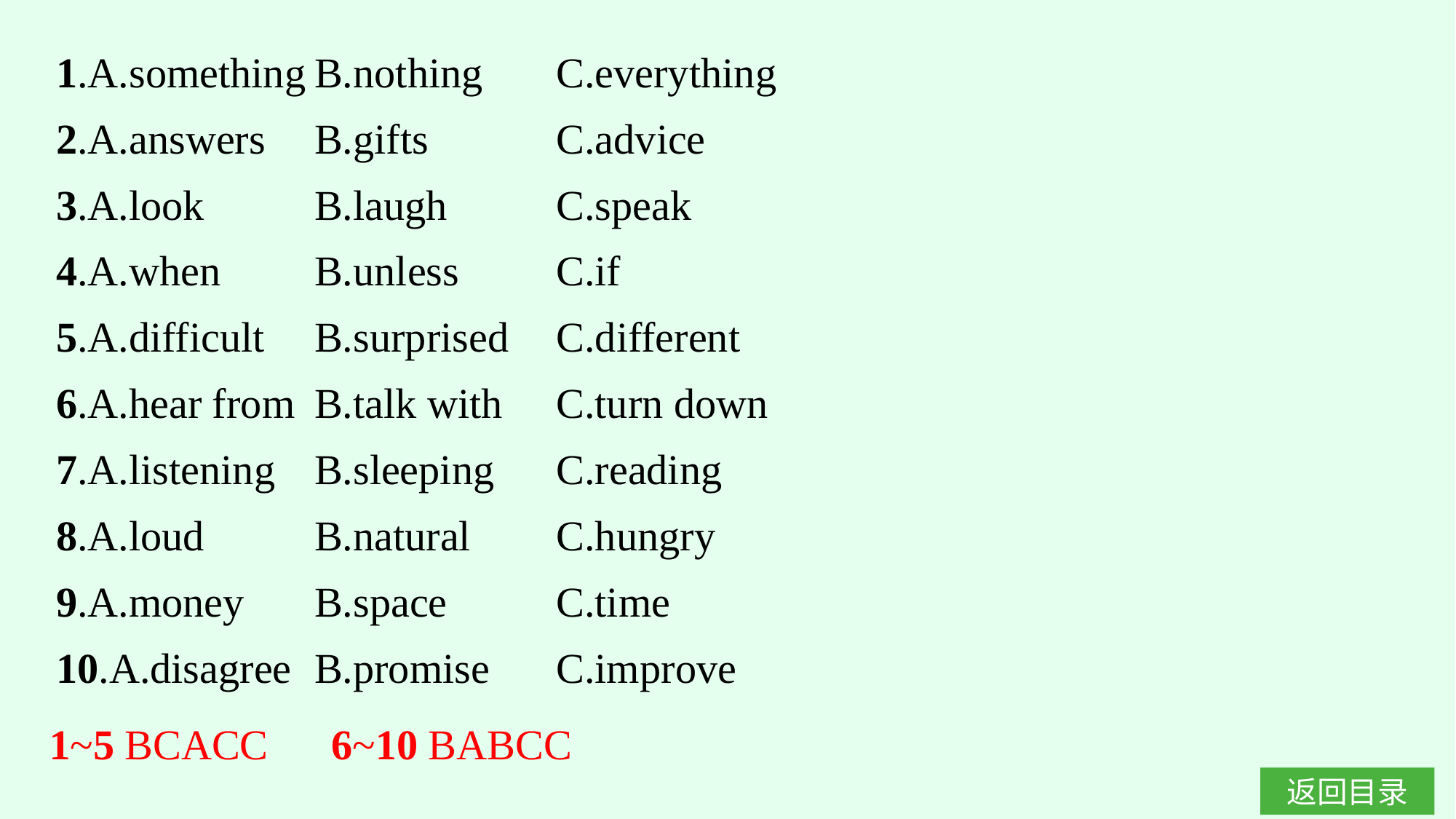

1.A.something	B.nothing	C.everything
2.A.answers	B.gifts		C.advice
3.A.look	B.laugh	C.speak
4.A.when	B.unless	C.if
5.A.difficult	B.surprised	C.different
6.A.hear from	B.talk with	C.turn down
7.A.listening	B.sleeping	C.reading
8.A.loud	B.natural	C.hungry
9.A.money	B.space	C.time
10.A.disagree	B.promise	C.improve
1~5 BCACC　6~10 BABCC